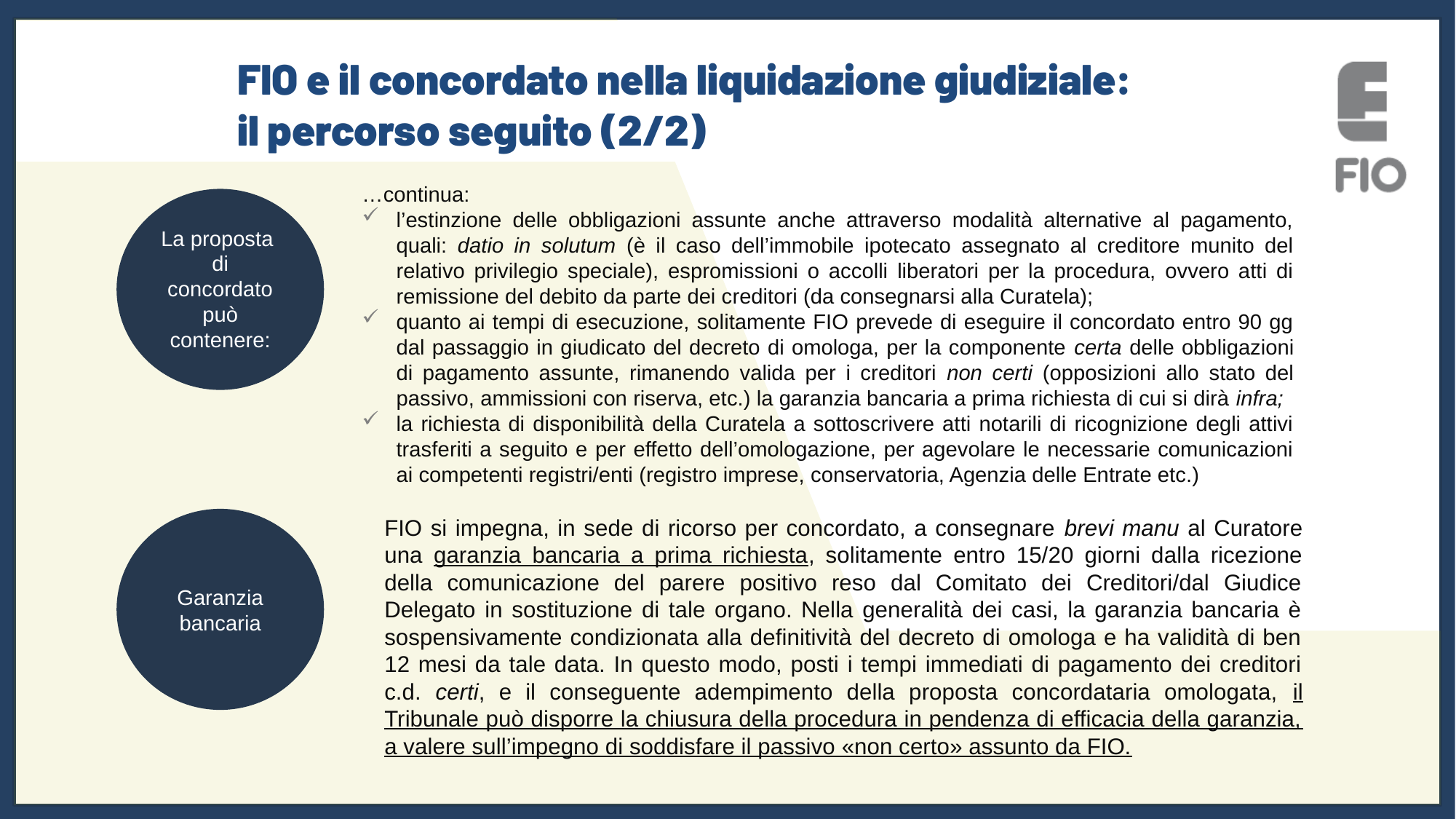

FIO e il concordato nella liquidazione giudiziale:
il percorso seguito (2/2)
…continua:
l’estinzione delle obbligazioni assunte anche attraverso modalità alternative al pagamento, quali: datio in solutum (è il caso dell’immobile ipotecato assegnato al creditore munito del relativo privilegio speciale), espromissioni o accolli liberatori per la procedura, ovvero atti di remissione del debito da parte dei creditori (da consegnarsi alla Curatela);
quanto ai tempi di esecuzione, solitamente FIO prevede di eseguire il concordato entro 90 gg dal passaggio in giudicato del decreto di omologa, per la componente certa delle obbligazioni di pagamento assunte, rimanendo valida per i creditori non certi (opposizioni allo stato del passivo, ammissioni con riserva, etc.) la garanzia bancaria a prima richiesta di cui si dirà infra;
la richiesta di disponibilità della Curatela a sottoscrivere atti notarili di ricognizione degli attivi trasferiti a seguito e per effetto dell’omologazione, per agevolare le necessarie comunicazioni ai competenti registri/enti (registro imprese, conservatoria, Agenzia delle Entrate etc.)

La proposta  di concordato può contenere:

Garanzia bancaria
FIO si impegna, in sede di ricorso per concordato, a consegnare brevi manu al Curatore una garanzia bancaria a prima richiesta, solitamente entro 15/20 giorni dalla ricezione della comunicazione del parere positivo reso dal Comitato dei Creditori/dal Giudice Delegato in sostituzione di tale organo. Nella generalità dei casi, la garanzia bancaria è sospensivamente condizionata alla definitività del decreto di omologa e ha validità di ben 12 mesi da tale data. In questo modo, posti i tempi immediati di pagamento dei creditori c.d. certi, e il conseguente adempimento della proposta concordataria omologata, il Tribunale può disporre la chiusura della procedura in pendenza di efficacia della garanzia, a valere sull’impegno di soddisfare il passivo «non certo» assunto da FIO.